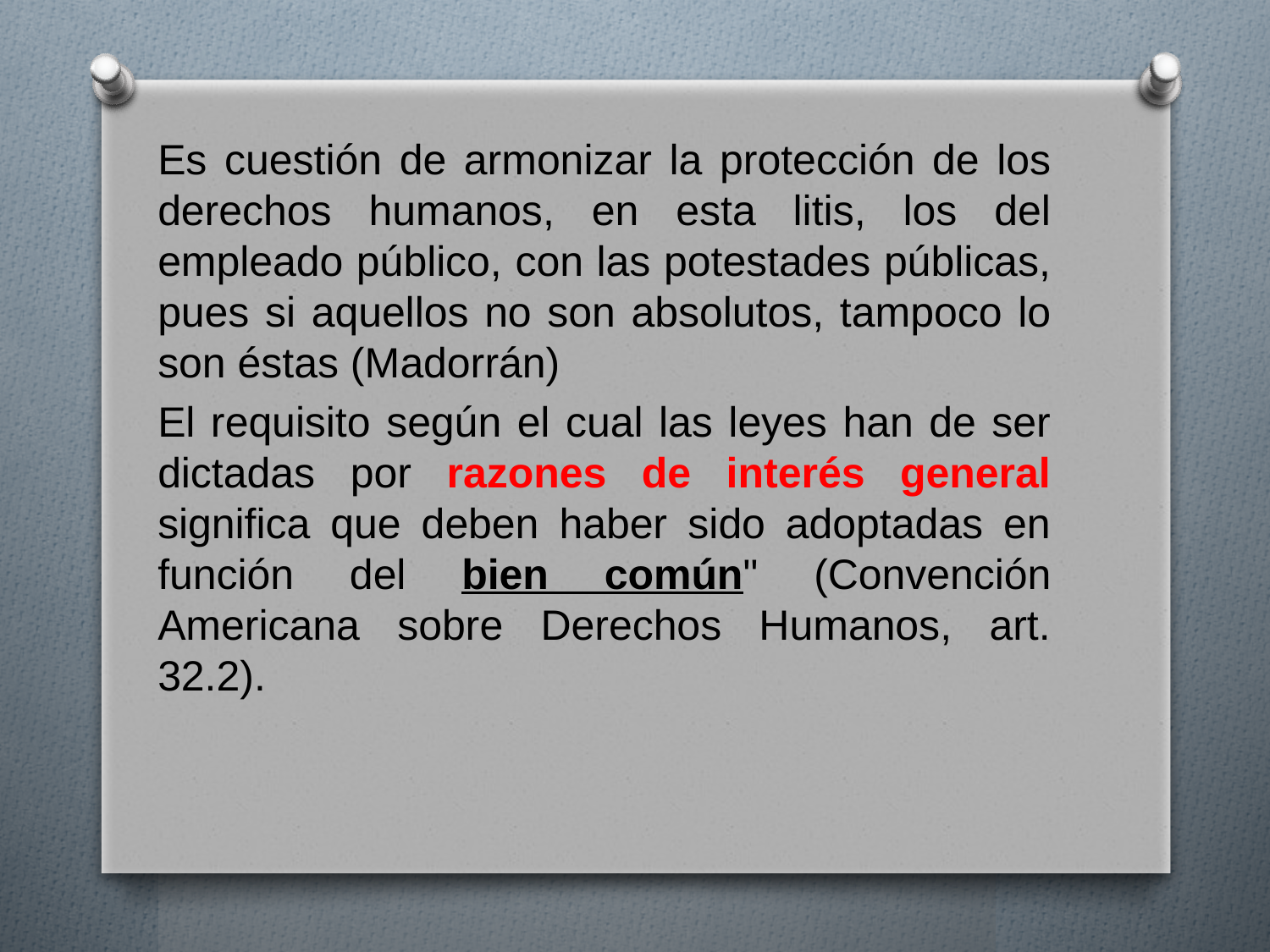

Es cuestión de armonizar la protección de los derechos humanos, en esta litis, los del empleado público, con las potestades públicas, pues si aquellos no son absolutos, tampoco lo son éstas (Madorrán)
El requisito según el cual las leyes han de ser dictadas por razones de interés general significa que deben haber sido adoptadas en función del bien común" (Convención Americana sobre Derechos Humanos, art. 32.2).